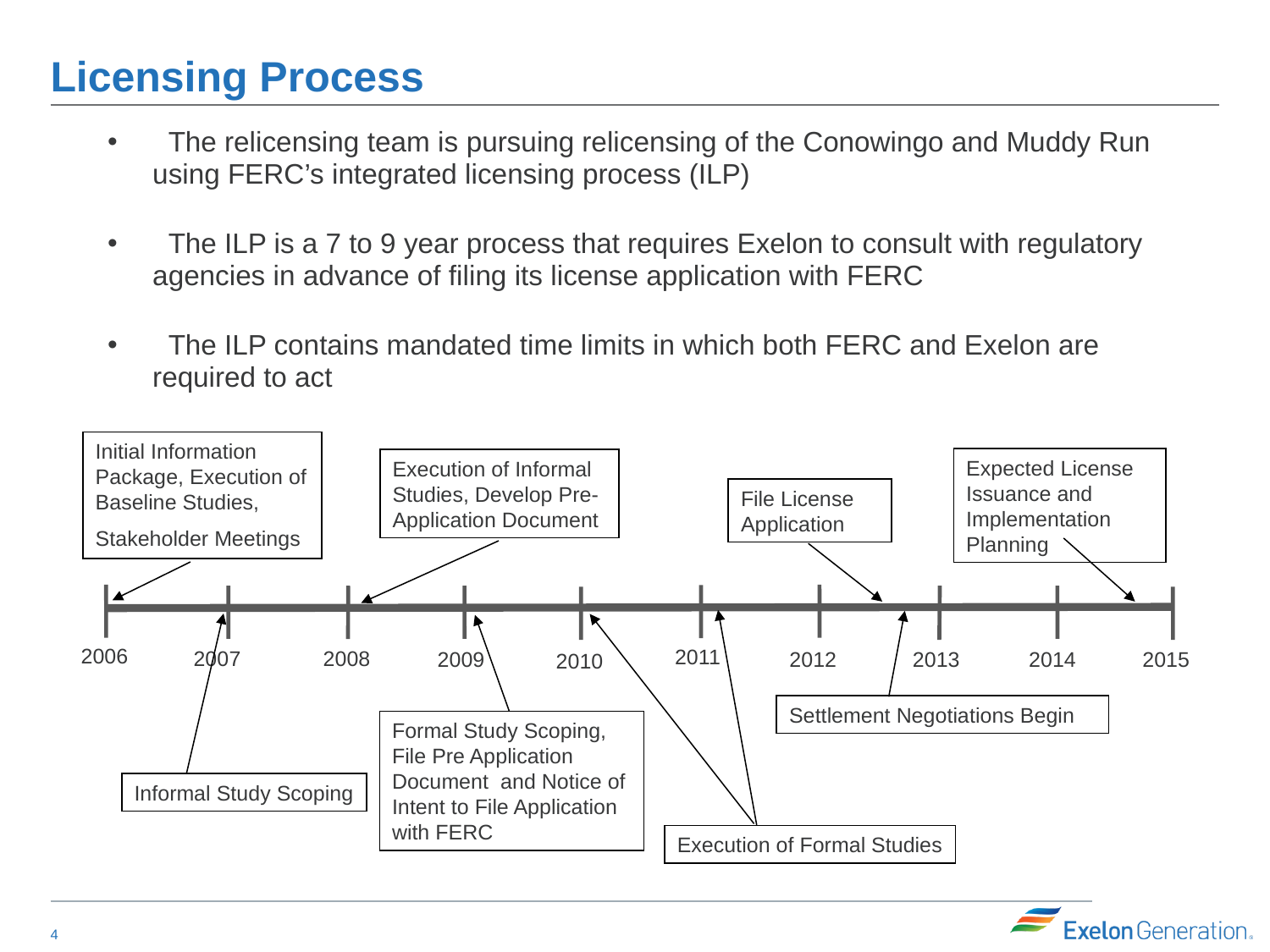

# Licensing Process
  The relicensing team is pursuing relicensing of the Conowingo and Muddy Run using FERC’s integrated licensing process (ILP)

  The ILP is a 7 to 9 year process that requires Exelon to consult with regulatory agencies in advance of filing its license application with FERC

  The ILP contains mandated time limits in which both FERC and Exelon are required to act

Initial Information Package, Execution of Baseline Studies,  Stakeholder Meetings
Expected License Issuance and Implementation Planning
Execution of Informal Studies, Develop Pre- Application Document
File License Application

2006
2011
2007
2008
2014
2015
2009
2012
2013
2010

Settlement Negotiations Begin
Formal Study Scoping, File Pre Application Document  and Notice of Intent to File Application with FERC
Informal Study Scoping
Execution of Formal Studies

4